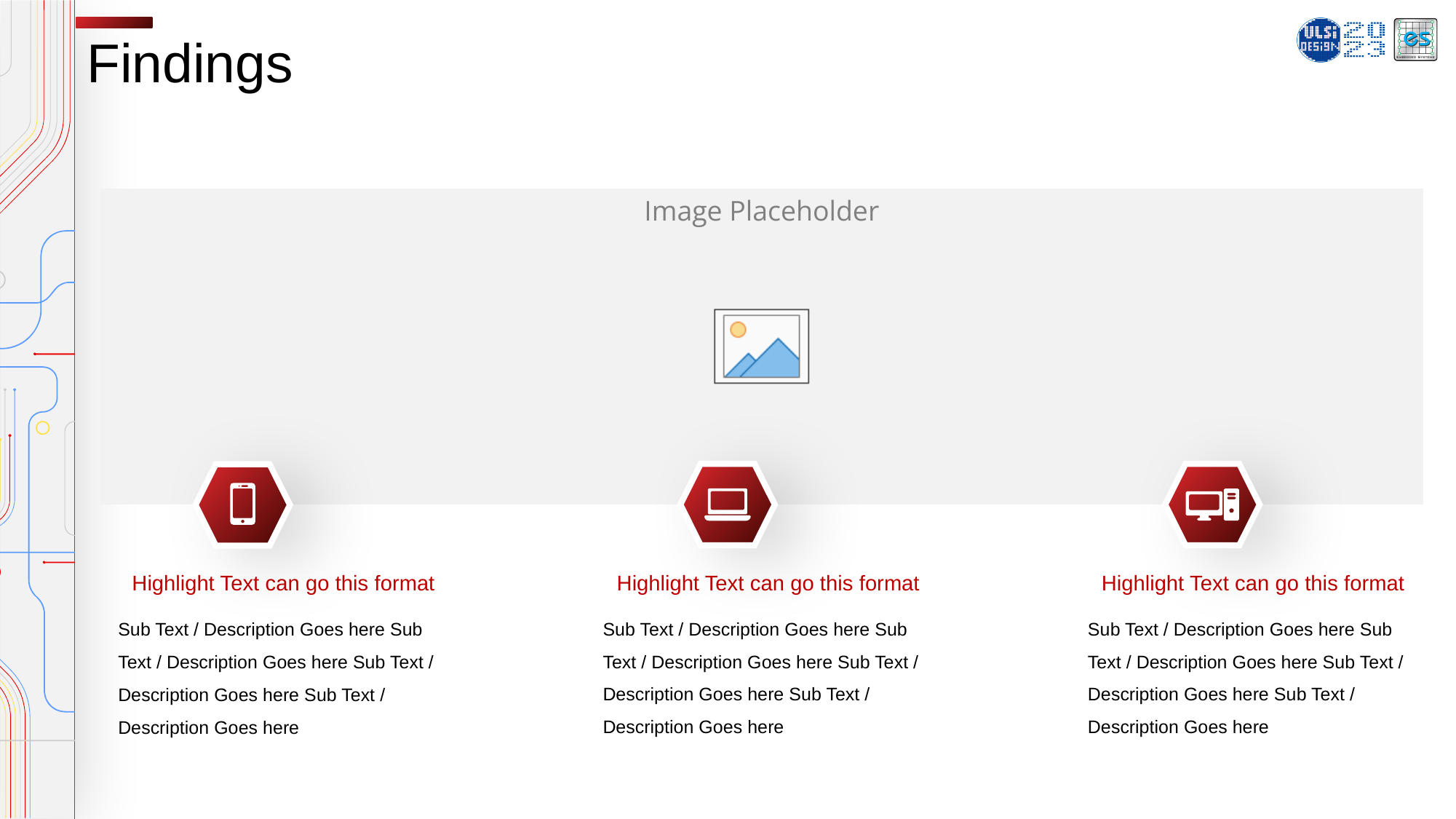

Findings

Highlight Text can go this format
Highlight Text can go this format
Highlight Text can go this format
Sub Text / Description Goes here Sub Text / Description Goes here Sub Text / Description Goes here Sub Text / Description Goes here
Sub Text / Description Goes here Sub Text / Description Goes here Sub Text / Description Goes here Sub Text / Description Goes here
Sub Text / Description Goes here Sub Text / Description Goes here Sub Text / Description Goes here Sub Text / Description Goes here